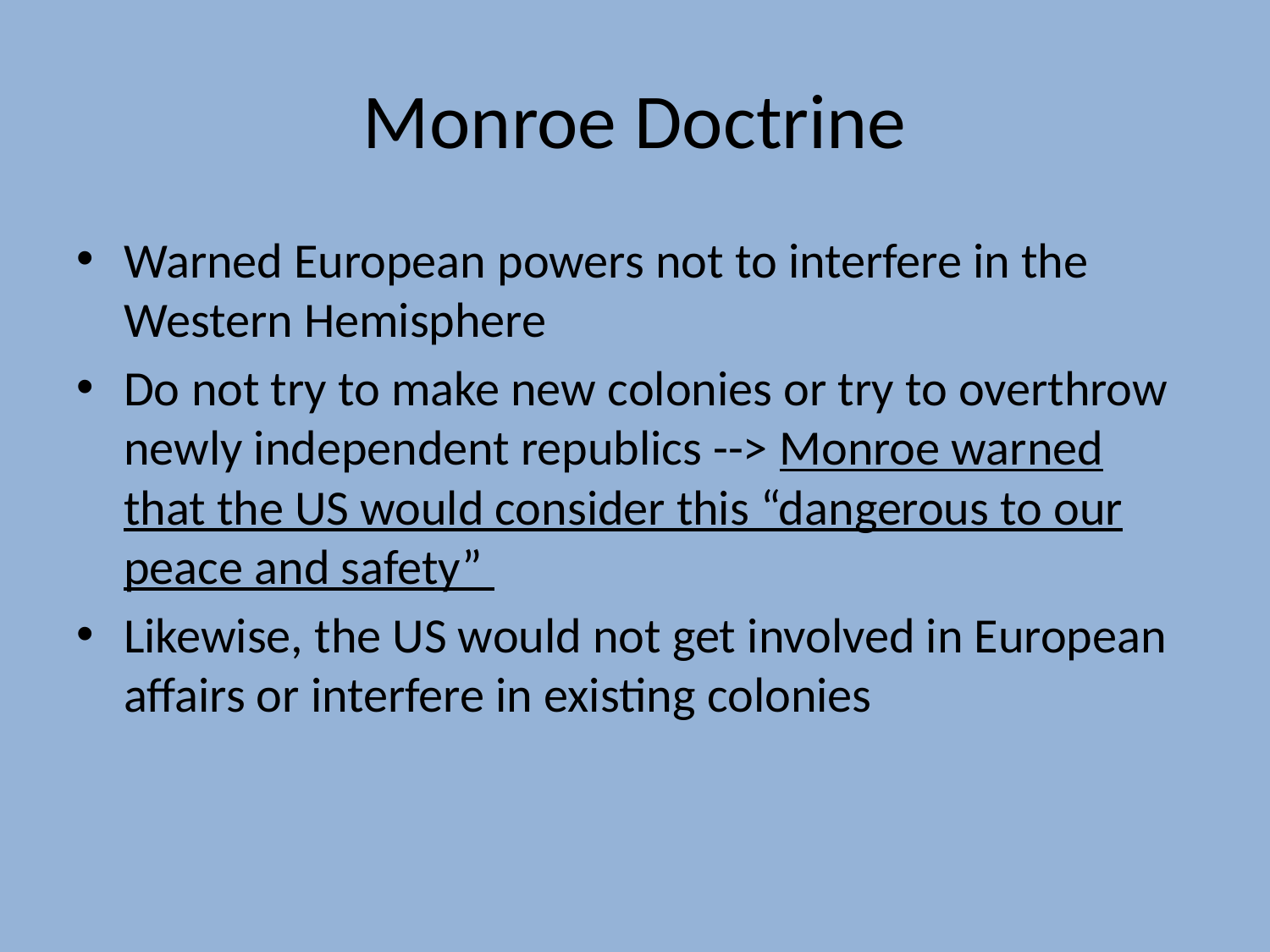

# Monroe Doctrine
Warned European powers not to interfere in the Western Hemisphere
Do not try to make new colonies or try to overthrow newly independent republics --> Monroe warned that the US would consider this “dangerous to our peace and safety”
Likewise, the US would not get involved in European affairs or interfere in existing colonies